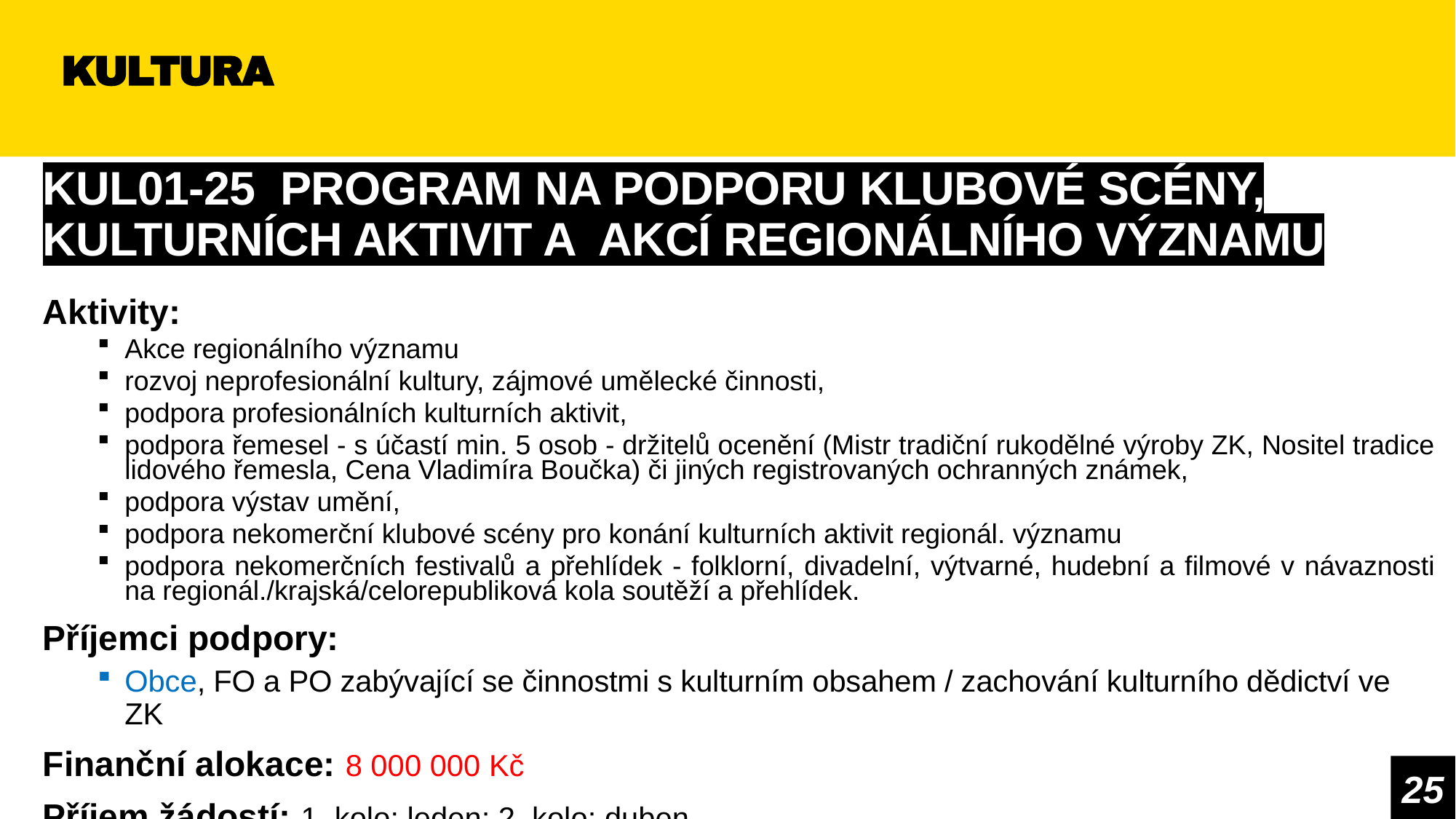

# KULTURA
KUL01-25  PROGRAM NA PODPORU KLUBOVÉ SCÉNY, KULTURNÍCH AKTIVIT A  AKCÍ REGIONÁLNÍHO VÝZNAMU
Aktivity:
Akce regionálního významu
rozvoj neprofesionální kultury, zájmové umělecké činnosti,
podpora profesionálních kulturních aktivit,
podpora řemesel - s účastí min. 5 osob - držitelů ocenění (Mistr tradiční rukodělné výroby ZK, Nositel tradice lidového řemesla, Cena Vladimíra Boučka) či jiných registrovaných ochranných známek,
podpora výstav umění,
podpora nekomerční klubové scény pro konání kulturních aktivit regionál. významu
podpora nekomerčních festivalů a přehlídek - folklorní, divadelní, výtvarné, hudební a filmové v návaznosti na regionál./krajská/celorepubliková kola soutěží a přehlídek.
Příjemci podpory:
Obce, FO a PO zabývající se činnostmi s kulturním obsahem / zachování kulturního dědictví ve ZK
Finanční alokace: 8 000 000 Kč
Příjem žádostí: 1. kolo: leden; 2. kolo: duben

25